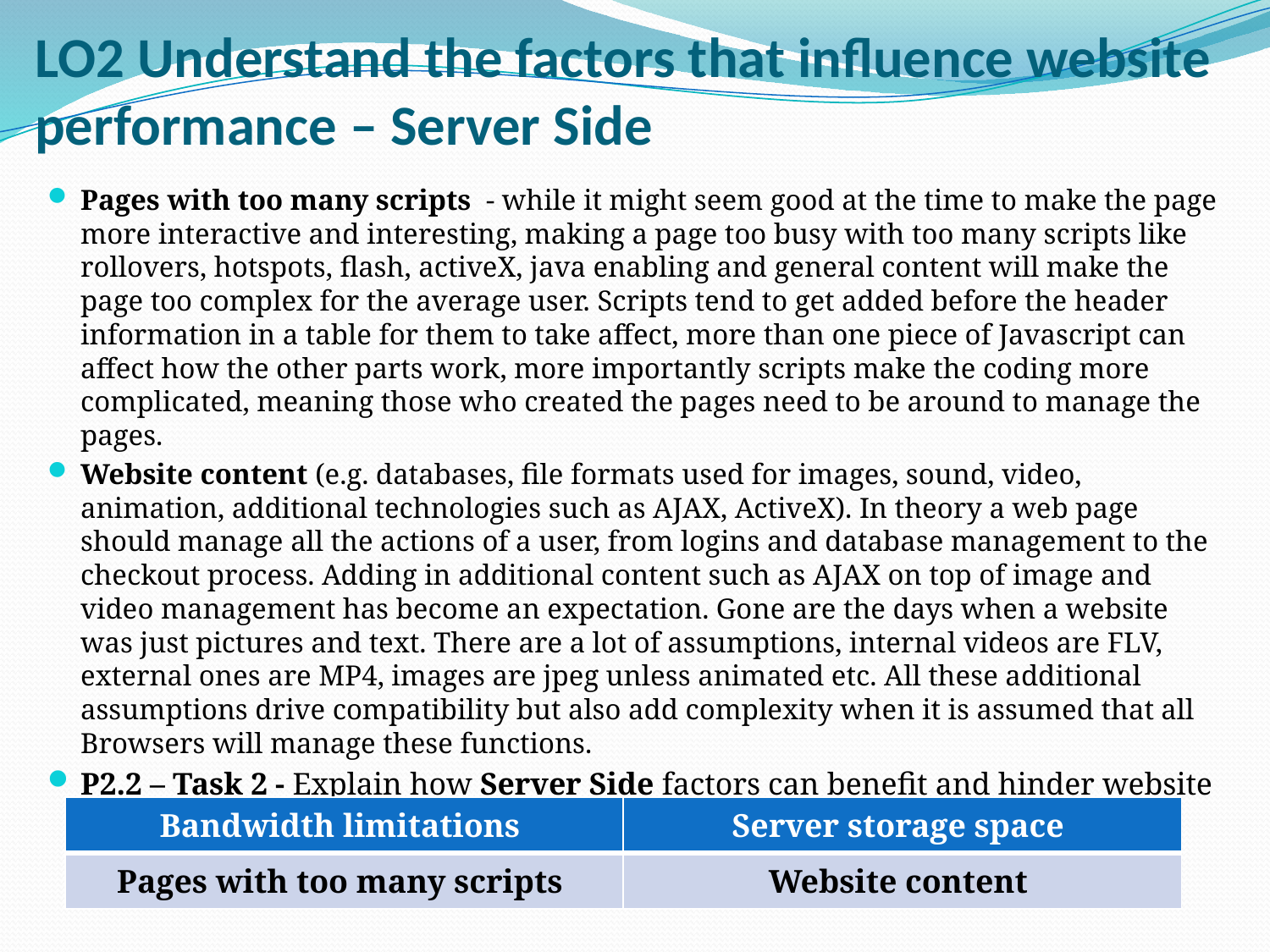

# LO2 Understand the factors that influence website performance – Server Side
Pages with too many scripts  - while it might seem good at the time to make the page more interactive and interesting, making a page too busy with too many scripts like rollovers, hotspots, flash, activeX, java enabling and general content will make the page too complex for the average user. Scripts tend to get added before the header information in a table for them to take affect, more than one piece of Javascript can affect how the other parts work, more importantly scripts make the coding more complicated, meaning those who created the pages need to be around to manage the pages.
Website content (e.g. databases, file formats used for images, sound, video, animation, additional technologies such as AJAX, ActiveX). In theory a web page should manage all the actions of a user, from logins and database management to the checkout process. Adding in additional content such as AJAX on top of image and video management has become an expectation. Gone are the days when a website was just pictures and text. There are a lot of assumptions, internal videos are FLV, external ones are MP4, images are jpeg unless animated etc. All these additional assumptions drive compatibility but also add complexity when it is assumed that all Browsers will manage these functions.
P2.2 – Task 2 - Explain how Server Side factors can benefit and hinder website performance for user customer base and business functions.

| Bandwidth limitations | Server storage space |
| --- | --- |
| Pages with too many scripts | Website content |